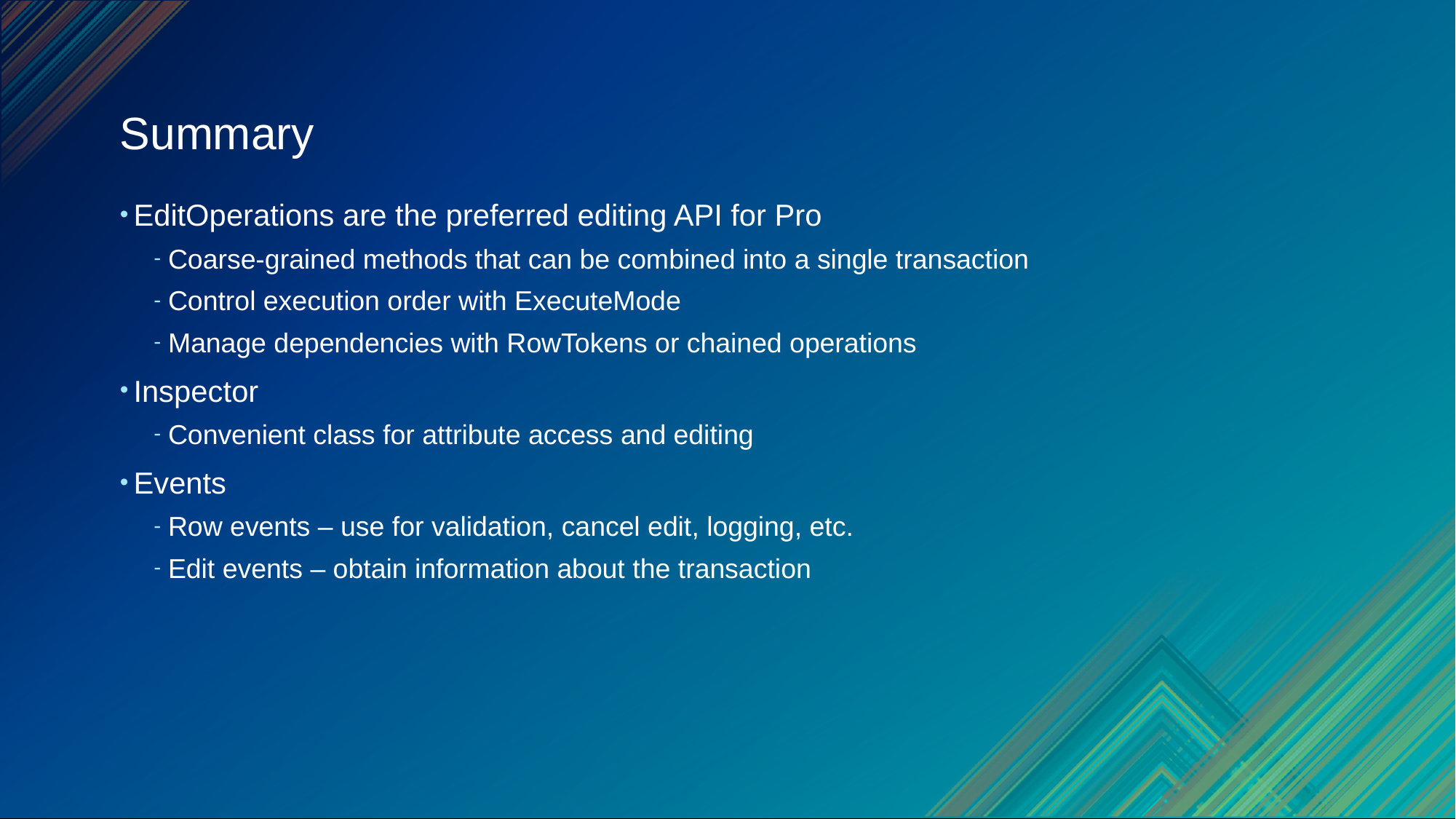

# Summary
EditOperations are the preferred editing API for Pro
Coarse-grained methods that can be combined into a single transaction
Control execution order with ExecuteMode
Manage dependencies with RowTokens or chained operations
Inspector
Convenient class for attribute access and editing
Events
Row events – use for validation, cancel edit, logging, etc.
Edit events – obtain information about the transaction